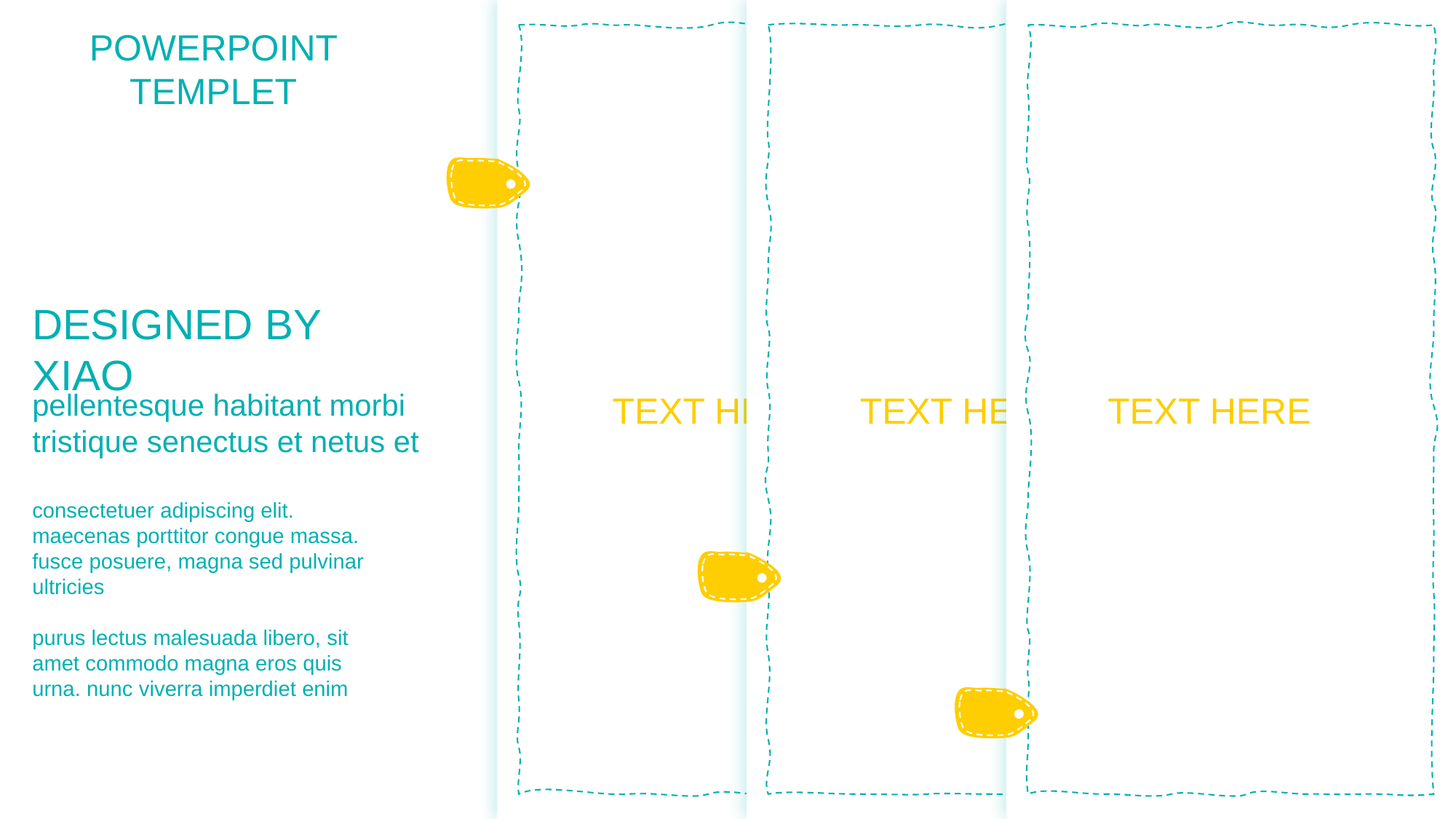

POWERPOINT TEMPLET

DESIGNED BY XIAO
pellentesque habitant morbi tristique senectus et netus et
TEXT HERE
TEXT HERE
TEXT HERE
consectetuer adipiscing elit. maecenas porttitor congue massa. fusce posuere, magna sed pulvinar ultricies

purus lectus malesuada libero, sit amet commodo magna eros quis urna. nunc viverra imperdiet enim